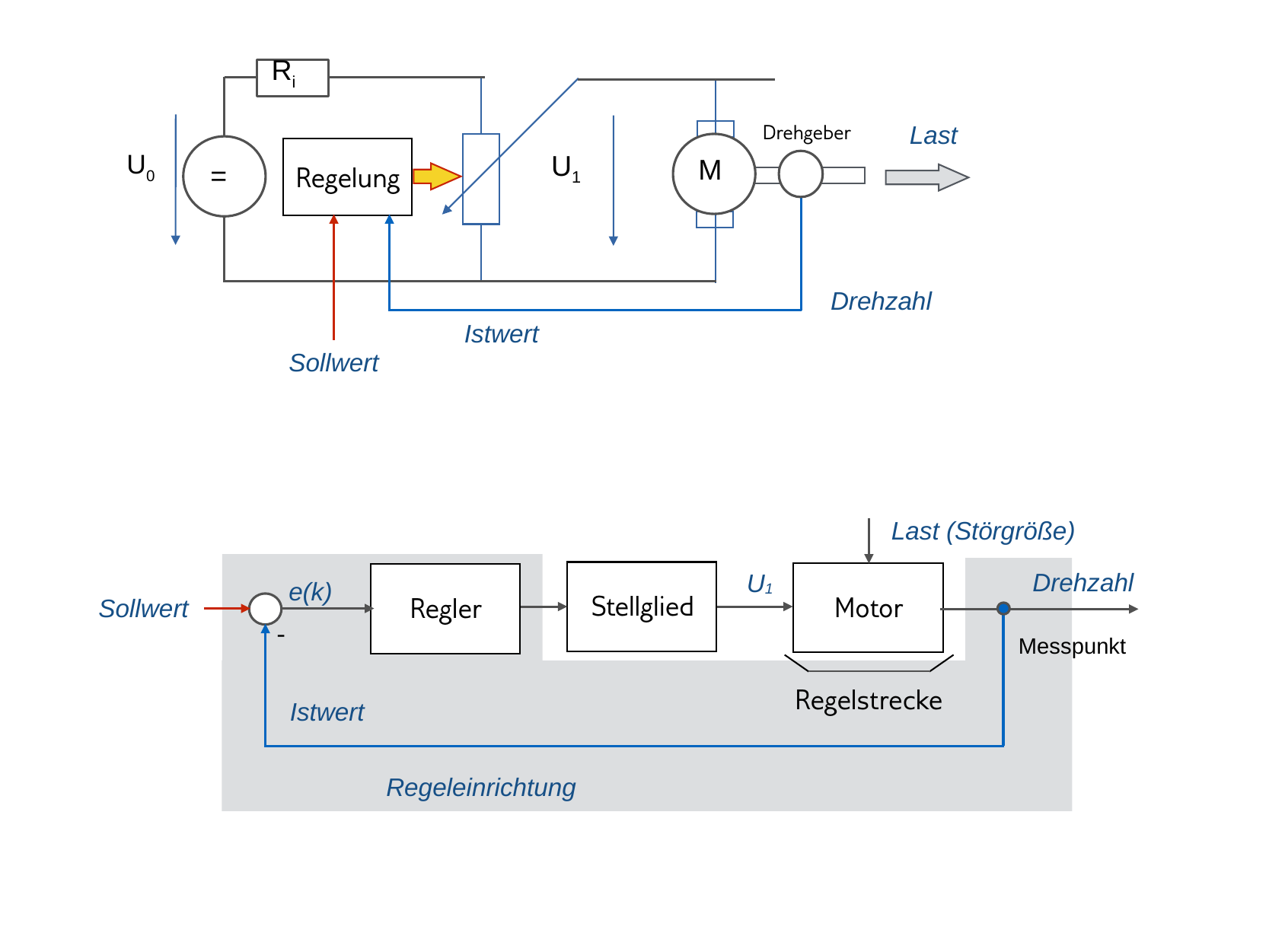

Ri

Drehgeber
Last

Regelung
U1
U0

M
=

Drehzahl

Istwert
Sollwert
Last (Störgröße)

Drehzahl

Stellglied
U1

Motor

Regler
e(k)
Sollwert

-

Messpunkt

Regelstrecke
Istwert

Regeleinrichtung